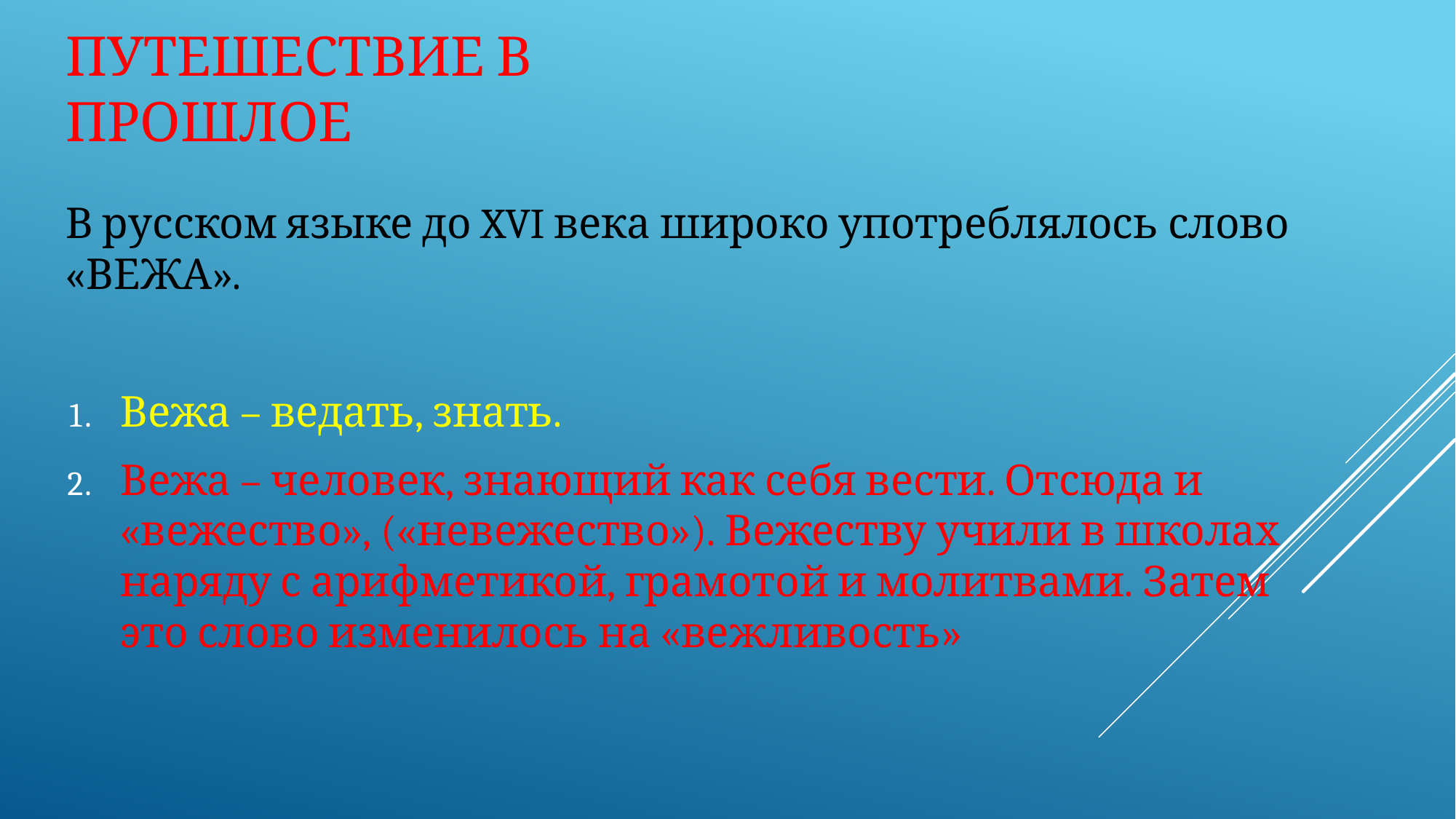

# Путешествие в прошлое
В русском языке до XVI века широко употреблялось слово «ВЕЖА».

Вежа – ведать, знать.
Вежа – человек, знающий как себя вести. Отсюда и «вежество», («невежество»). Вежеству учили в школах наряду с арифметикой, грамотой и молитвами. Затем это слово изменилось на «вежливость»